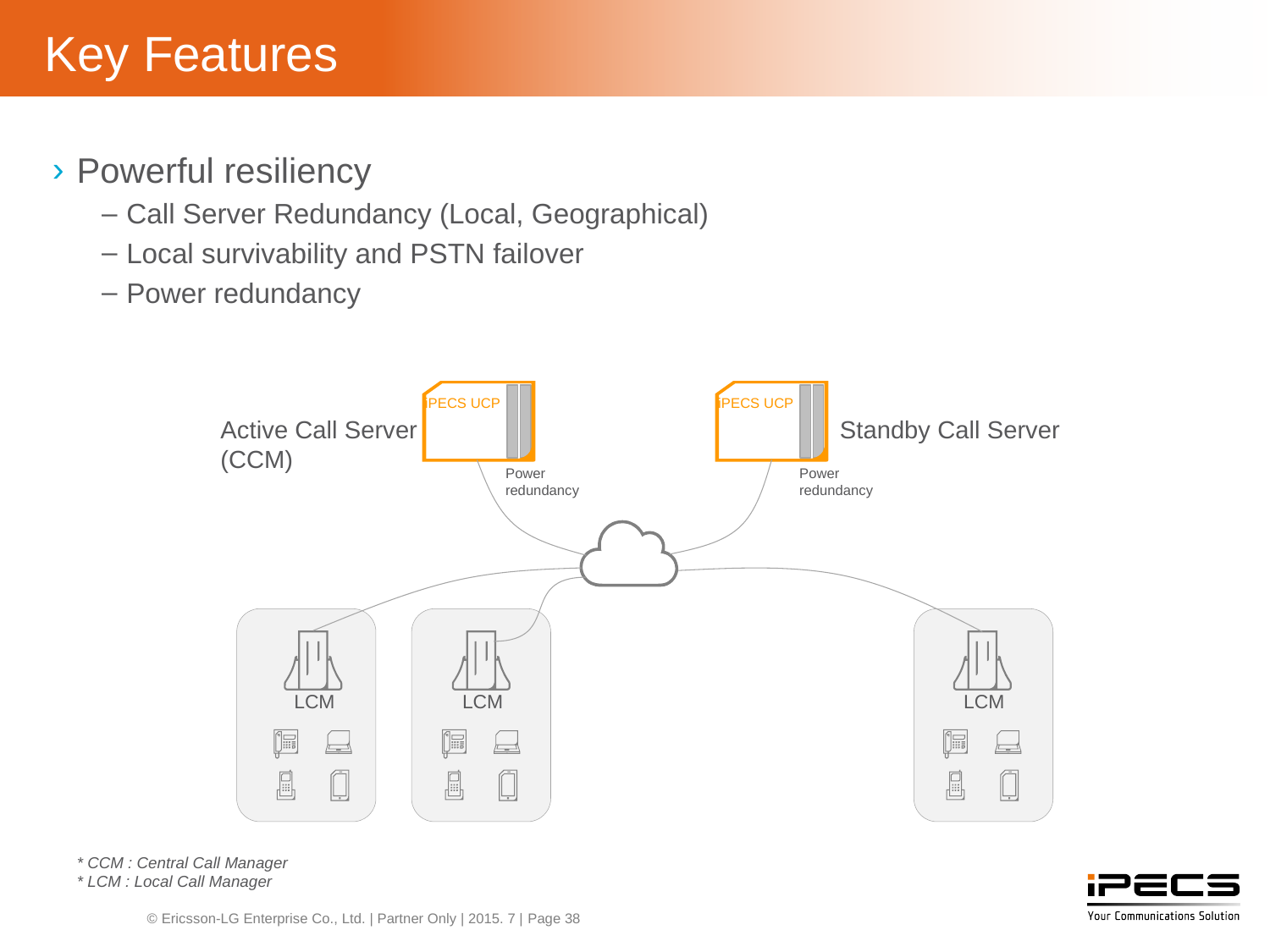

# Key Features
Powerful resiliency
Call Server Redundancy (Local, Geographical)
Local survivability and PSTN failover
Power redundancy

iPECS UCP
iPECS UCP
Active Call Server
(CCM)
Standby Call Server
Power redundancy
Power redundancy

LCM
LCM
LCM

* CCM : Central Call Manager
* LCM : Local Call Manager